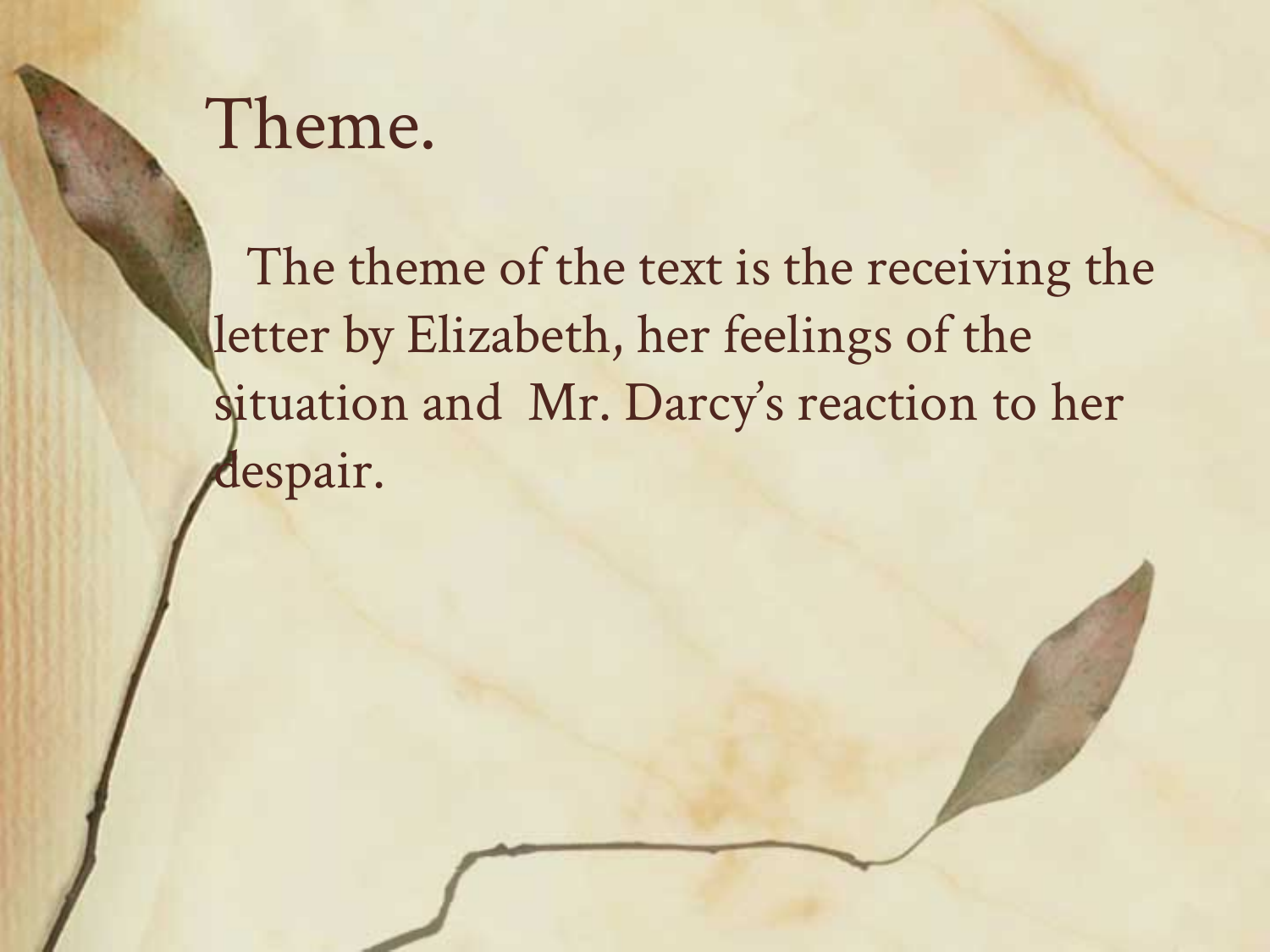

Theme.
The theme of the text is the receiving the letter by Elizabeth, her feelings of the situation and  Mr. Darcy’s reaction to her despair.